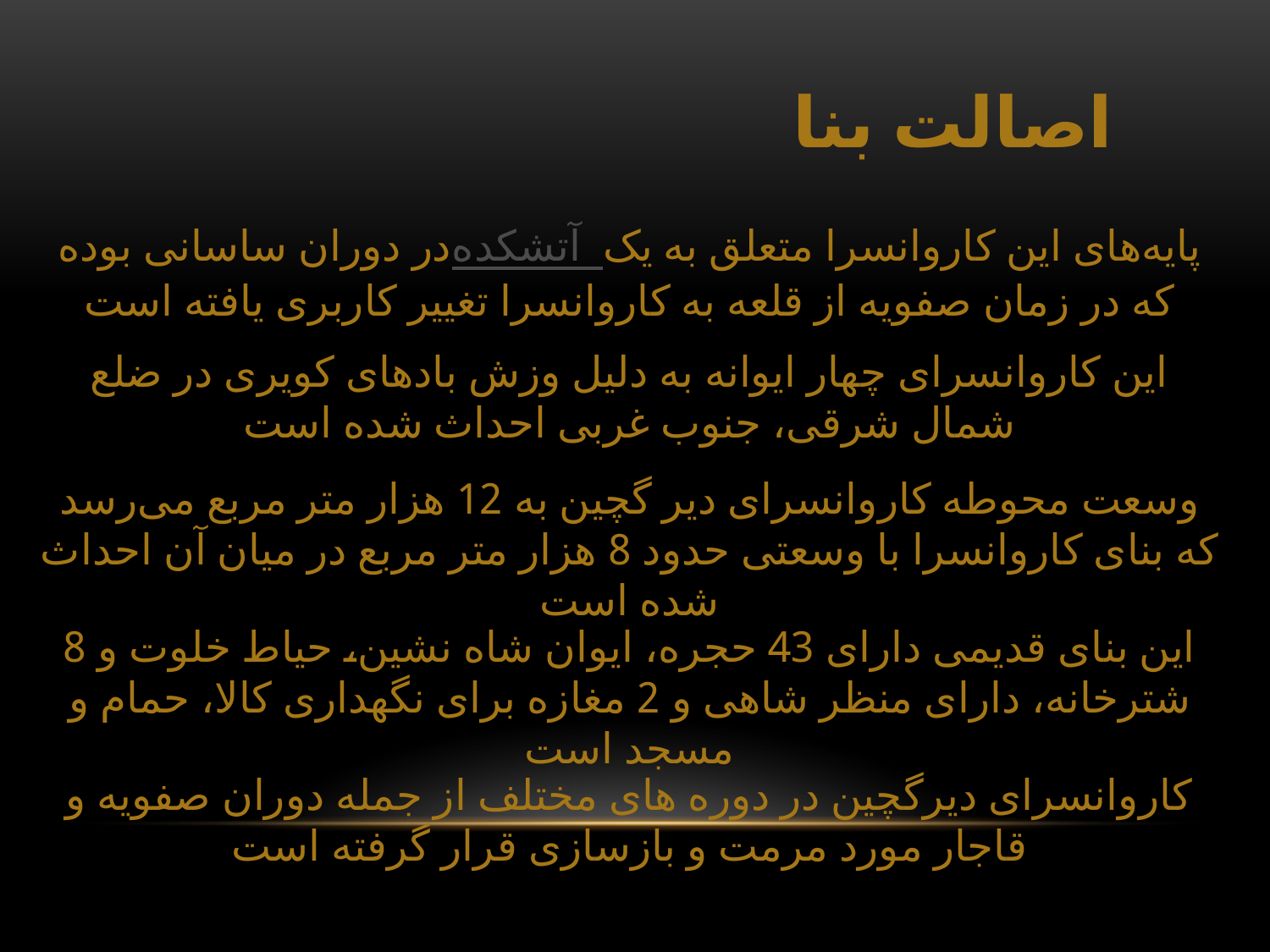

اصالت بنا
پایه‌هاى این کاروانسرا متعلق به یک آتشکده‌ در دوران ساسانى بوده که در زمان صفویه از قلعه به کاروانسرا تغییر کاربرى یافته است
این کاروانسراى چهار ایوانه به دلیل وزش بادهاى کویرى در ضلع شمال شرقی، جنوب غربى احداث شده است
وسعت محوطه کاروانسراى دیر گچین به 12 هزار متر مربع مى‌رسد که بناى کاروانسرا با وسعتى حدود 8 هزار متر مربع در میان آن احداث شده است
این بناى قدیمى داراى 43 حجره، ایوان شاه نشین، حیاط خلوت و 8 شترخانه، داراى منظر شاهى و 2 مغازه براى نگهدارى کالا، حمام و مسجد است
کاروانسرای دیرگچین در دوره های مختلف از جمله دوران صفویه و قاجار مورد مرمت و بازسازی قرار گرفته است